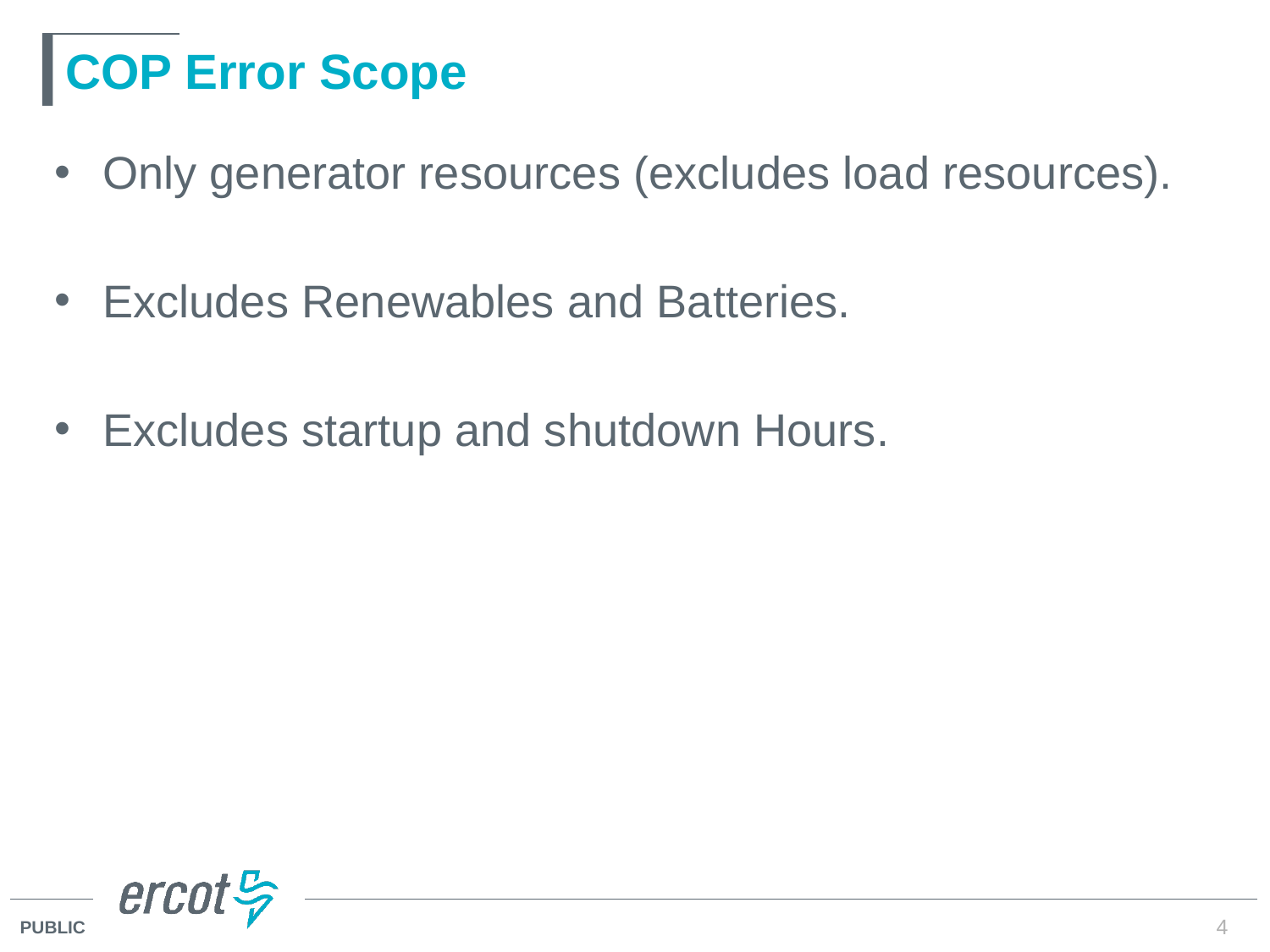

# COP Error Scope
Only generator resources (excludes load resources).

Excludes Renewables and Batteries.

Excludes startup and shutdown Hours.

4